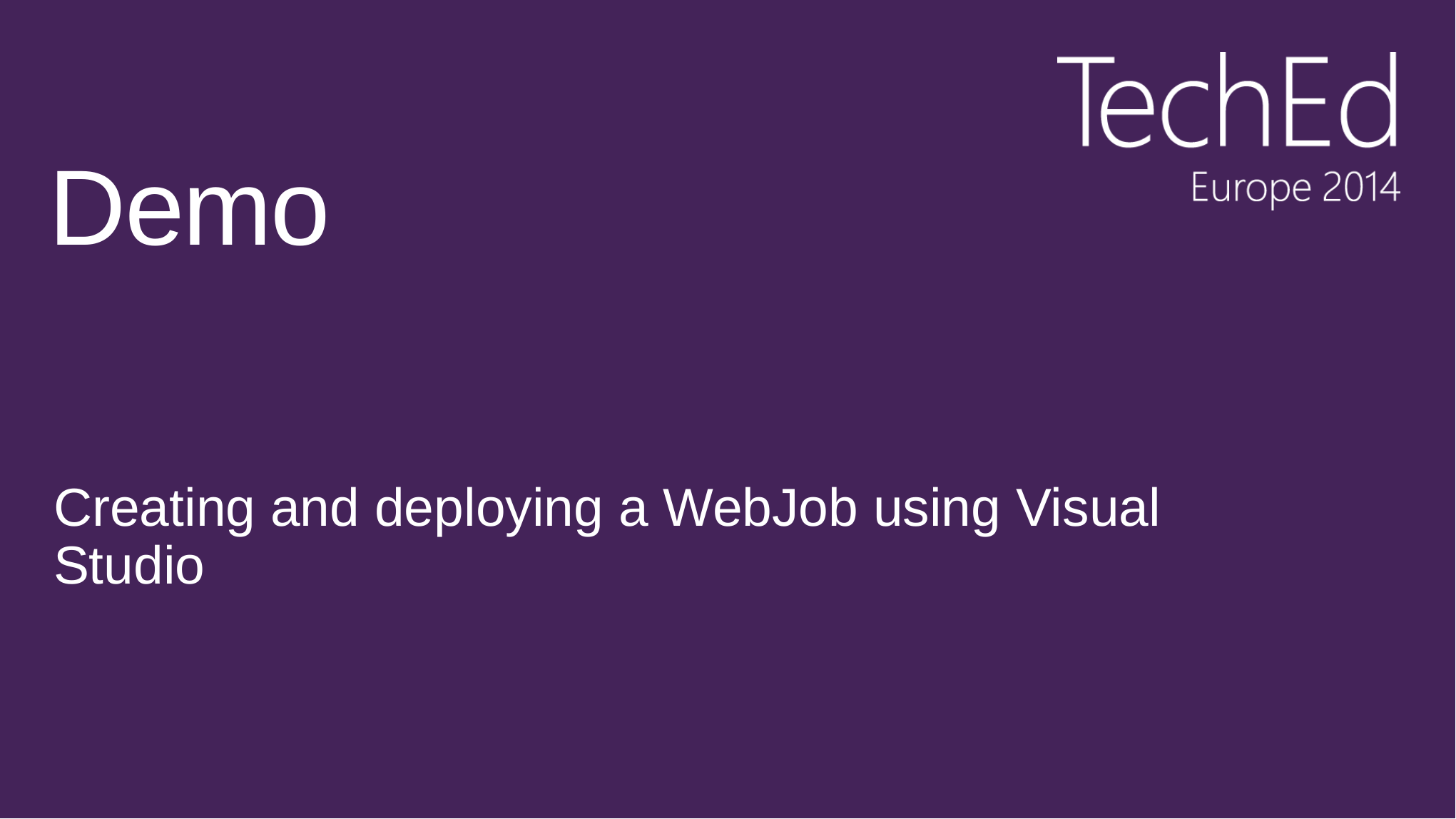

# Demo
Creating and deploying a WebJob using Visual Studio